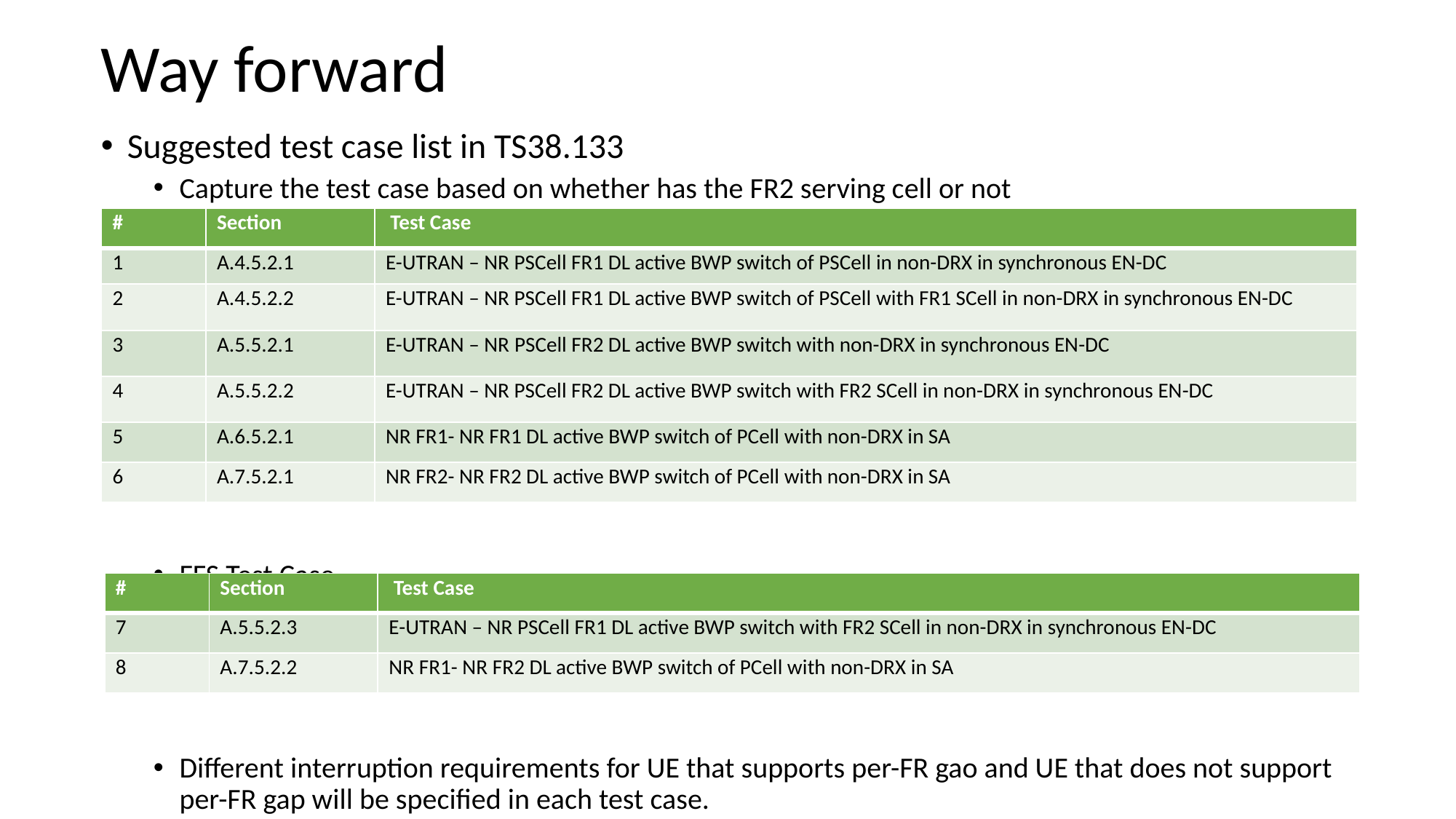

# Way forward
Suggested test case list in TS38.133
Capture the test case based on whether has the FR2 serving cell or not

FFS Test Case

Different interruption requirements for UE that supports per-FR gao and UE that does not support per-FR gap will be specified in each test case.

| # | Section | Test Case |
| --- | --- | --- |
| 1 | A.4.5.2.1 | E-UTRAN – NR PSCell FR1 DL active BWP switch of PSCell in non-DRX in synchronous EN-DC |
| 2 | A.4.5.2.2 | E-UTRAN – NR PSCell FR1 DL active BWP switch of PSCell with FR1 SCell in non-DRX in synchronous EN-DC |
| 3 | A.5.5.2.1 | E-UTRAN – NR PSCell FR2 DL active BWP switch with non-DRX in synchronous EN-DC |
| 4 | A.5.5.2.2 | E-UTRAN – NR PSCell FR2 DL active BWP switch with FR2 SCell in non-DRX in synchronous EN-DC |
| 5 | A.6.5.2.1 | NR FR1- NR FR1 DL active BWP switch of PCell with non-DRX in SA |
| 6 | A.7.5.2.1 | NR FR2- NR FR2 DL active BWP switch of PCell with non-DRX in SA |
| # | Section | Test Case |
| --- | --- | --- |
| 7 | A.5.5.2.3 | E-UTRAN – NR PSCell FR1 DL active BWP switch with FR2 SCell in non-DRX in synchronous EN-DC |
| 8 | A.7.5.2.2 | NR FR1- NR FR2 DL active BWP switch of PCell with non-DRX in SA |